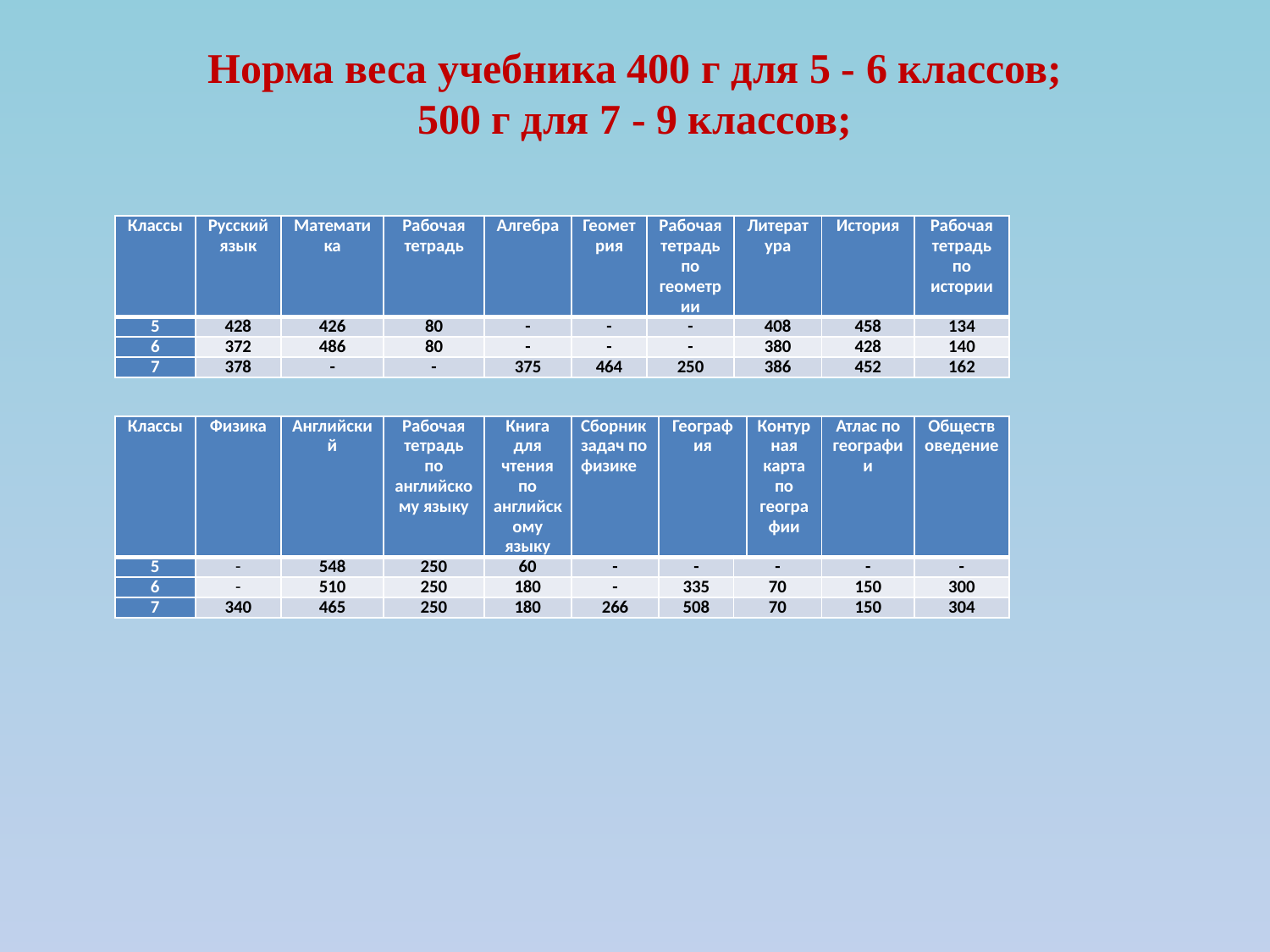

# Норма веса учебника 400 г для 5 - 6 классов; 500 г для 7 - 9 классов;
| Классы | Русский язык | Математика | Рабочая тетрадь | Алгебра | Геометрия | Рабочая тетрадь по геометрии | Литература | История | Рабочая тетрадь по истории |
| --- | --- | --- | --- | --- | --- | --- | --- | --- | --- |
| 5 | 428 | 426 | 80 | - | - | - | 408 | 458 | 134 |
| 6 | 372 | 486 | 80 | - | - | - | 380 | 428 | 140 |
| 7 | 378 | - | - | 375 | 464 | 250 | 386 | 452 | 162 |
| Классы | Физика | Английский | Рабочая тетрадь по английскому языку | Книга для чтения по английскому языку | Сборник задач по физике | География |  | Контурная карта по географии | Атлас по географии | Обществоведение |
| --- | --- | --- | --- | --- | --- | --- | --- | --- | --- | --- |
| 5 | - | 548 | 250 | 60 | - | - | - |  | - | - |
| 6 | - | 510 | 250 | 180 | - | 335 | 70 |  | 150 | 300 |
| 7 | 340 | 465 | 250 | 180 | 266 | 508 | 70 |  | 150 | 304 |